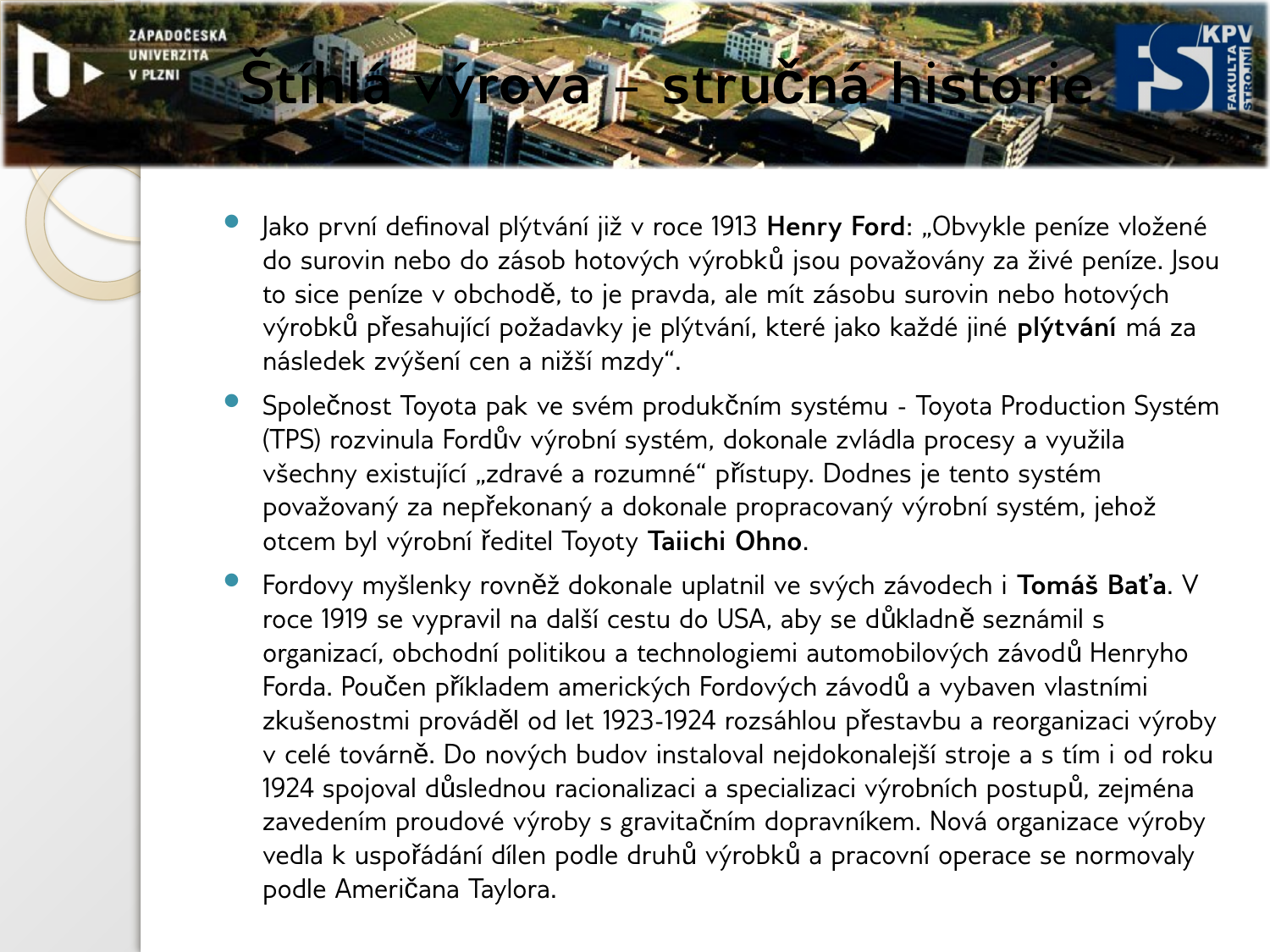

# Štíhlá výrova – stručná historie
Jako první definoval plýtvání již v roce 1913 Henry Ford: „Obvykle peníze vložené do surovin nebo do zásob hotových výrobků jsou považovány za živé peníze. Jsou to sice peníze v obchodě, to je pravda, ale mít zásobu surovin nebo hotových výrobků přesahující požadavky je plýtvání, které jako každé jiné plýtvání má za následek zvýšení cen a nižší mzdy“.
Společnost Toyota pak ve svém produkčním systému - Toyota Production Systém (TPS) rozvinula Fordův výrobní systém, dokonale zvládla procesy a využila všechny existující „zdravé a rozumné“ přístupy. Dodnes je tento systém považovaný za nepřekonaný a dokonale propracovaný výrobní systém, jehož otcem byl výrobní ředitel Toyoty Taiichi Ohno.
Fordovy myšlenky rovněž dokonale uplatnil ve svých závodech i Tomáš Baťa. V roce 1919 se vypravil na další cestu do USA, aby se důkladně seznámil s organizací, obchodní politikou a technologiemi automobilových závodů Henryho Forda. Poučen příkladem amerických Fordových závodů a vybaven vlastními zkušenostmi prováděl od let 1923-1924 rozsáhlou přestavbu a reorganizaci výroby v celé továrně. Do nových budov instaloval nejdokonalejší stroje a s tím i od roku 1924 spojoval důslednou racionalizaci a specializaci výrobních postupů, zejména zavedením proudové výroby s gravitačním dopravníkem. Nová organizace výroby vedla k uspořádání dílen podle druhů výrobků a pracovní operace se normovaly podle Američana Taylora.